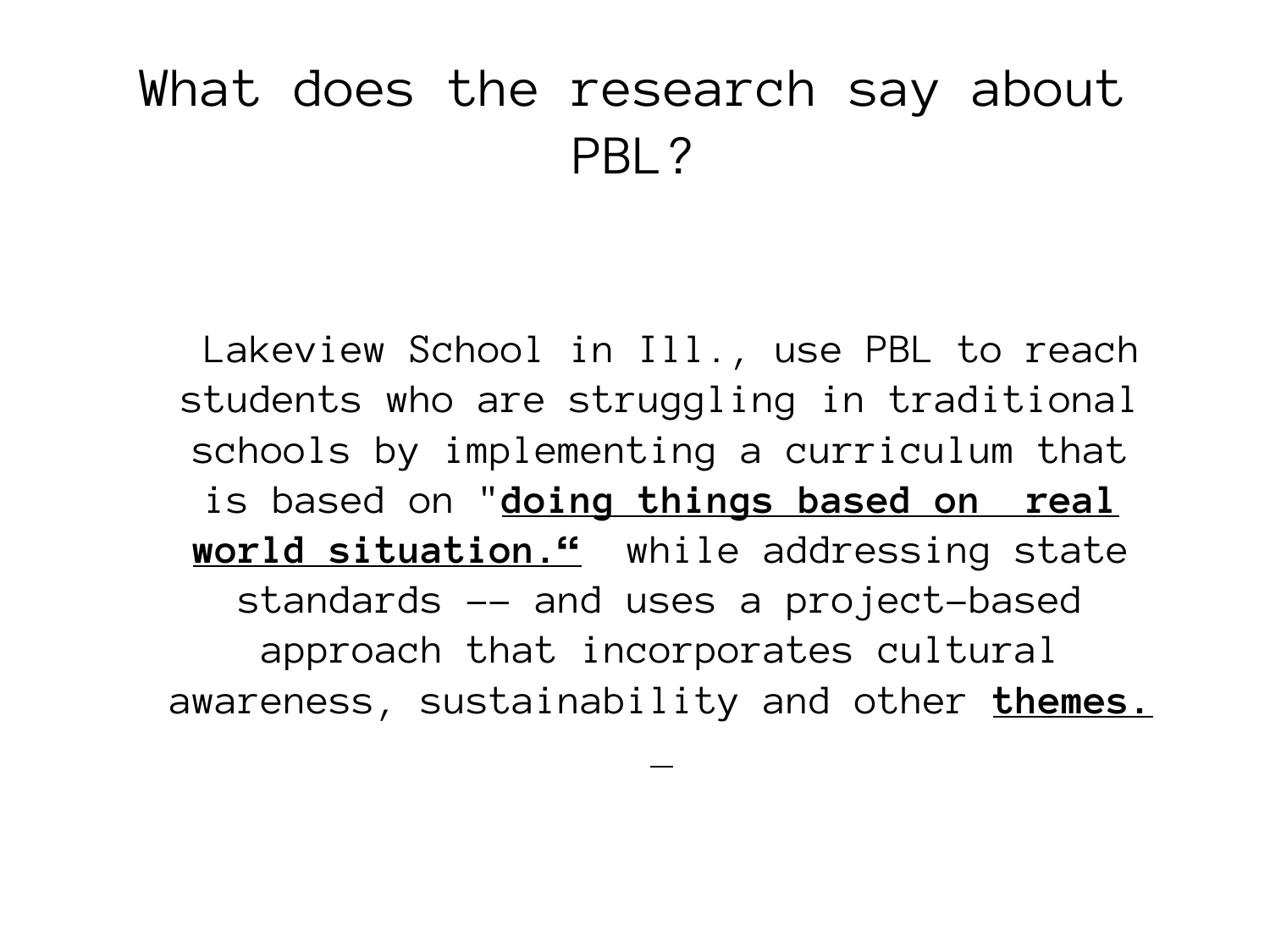

# What does the research say about PBL?
 
 Lakeview School in Ill., use PBL to reach students who are struggling in traditional schools by implementing a curriculum that is based on "doing things based on  real world situation.“  while addressing state standards -- and uses a project-based approach that incorporates cultural awareness, sustainability and other themes.